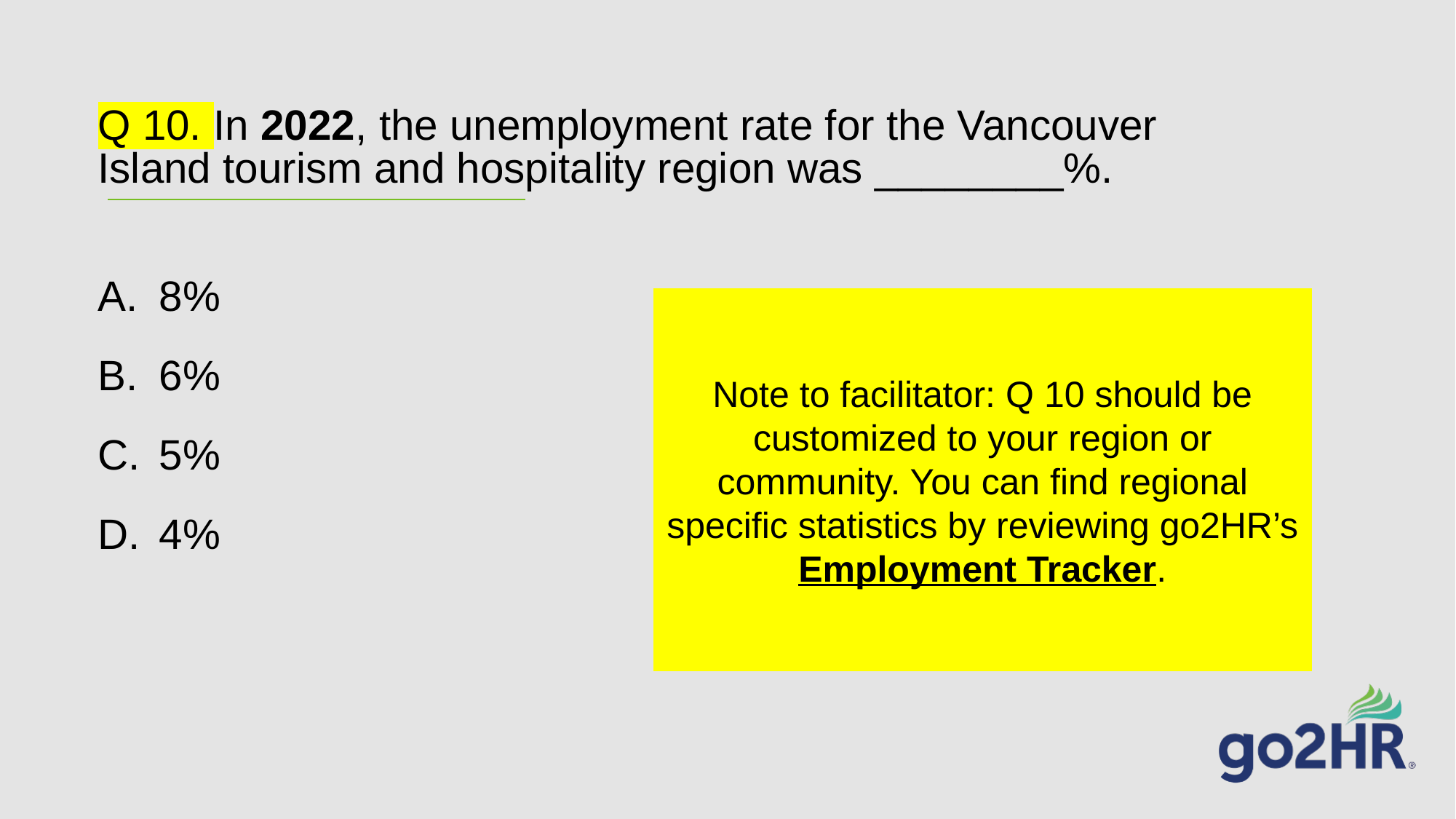

# Q 10. In 2022, the unemployment rate for the Vancouver Island tourism and hospitality region was ________%.
8%
6%
5%
4%
Note to facilitator: Q 10 should be customized to your region or community. You can find regional specific statistics by reviewing go2HR’s Employment Tracker.